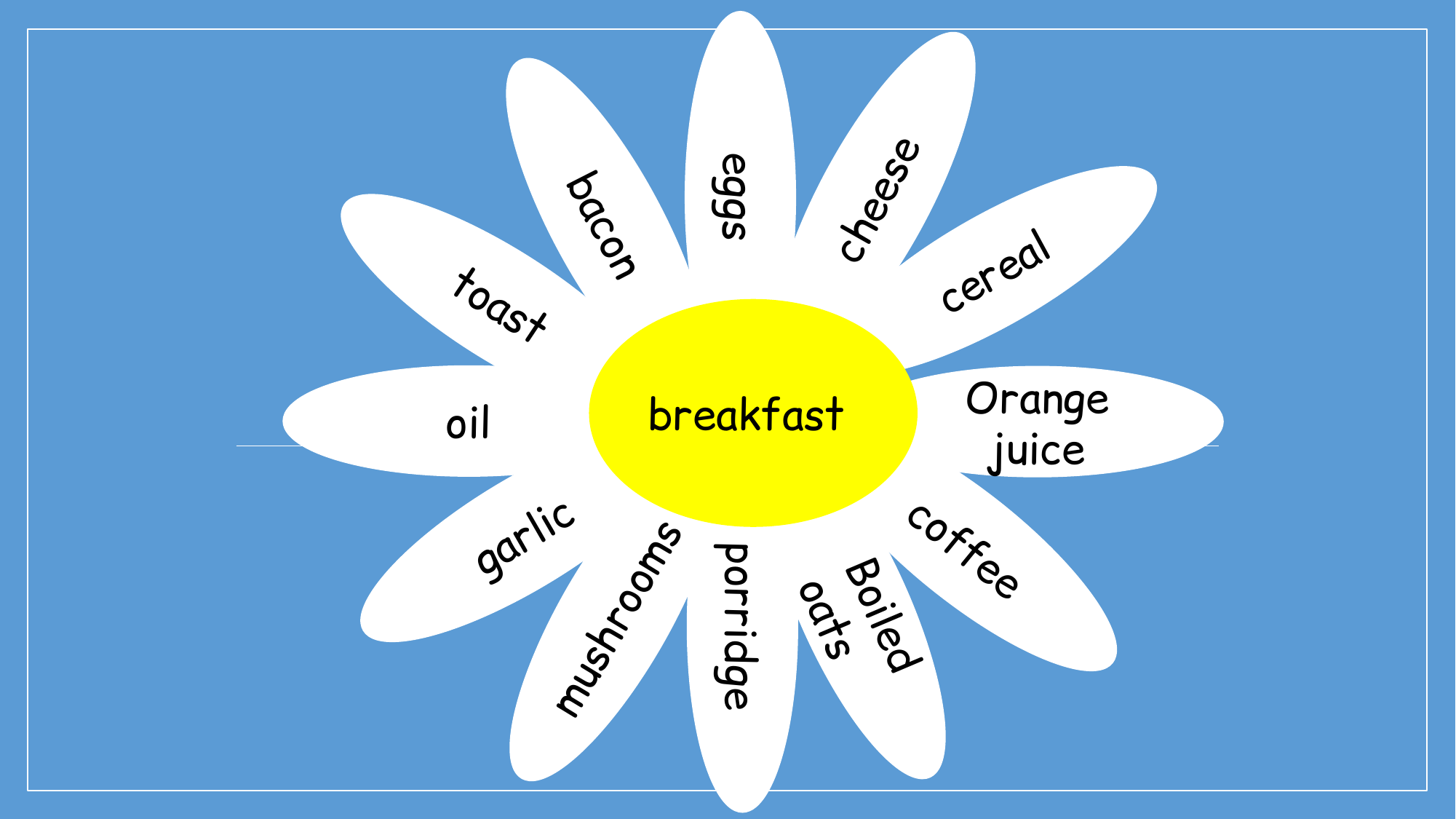

eggs
cheese
bacon
cereal
toast
breakfast
oil
Orange juice
garlic
coffee
   Boiled oats
mushrooms
porridge